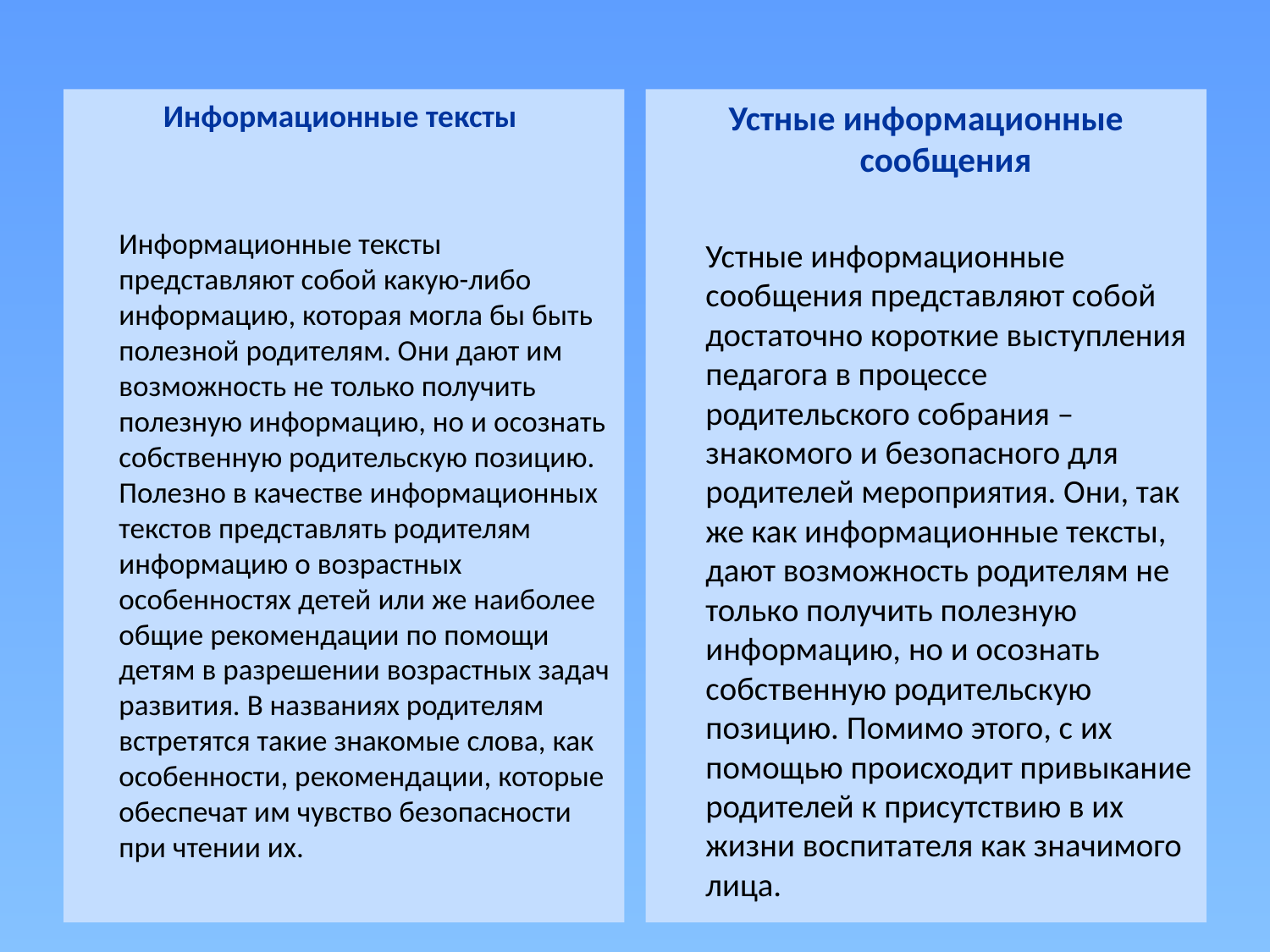

#
Информационные тексты

	Информационные тексты представляют собой какую-либо информацию, которая могла бы быть полезной родителям. Они дают им возможность не только получить полезную информацию, но и осознать собственную родительскую позицию. Полезно в качестве информационных текстов представлять родителям информацию о возрастных особенностях детей или же наиболее общие рекомендации по помощи детям в разрешении возрастных задач развития. В названиях родителям встретятся такие знакомые слова, как особенности, рекомендации, которые обеспечат им чувство безопасности при чтении их.

Устные информационные сообщения

	Устные информационные сообщения представляют собой достаточно короткие выступления педагога в процессе родительского собрания – знакомого и безопасного для родителей мероприятия. Они, так же как информационные тексты, дают возможность родителям не только получить полезную информацию, но и осознать собственную родительскую позицию. Помимо этого, с их помощью происходит привыкание родителей к присутствию в их жизни воспитателя как значимого лица.